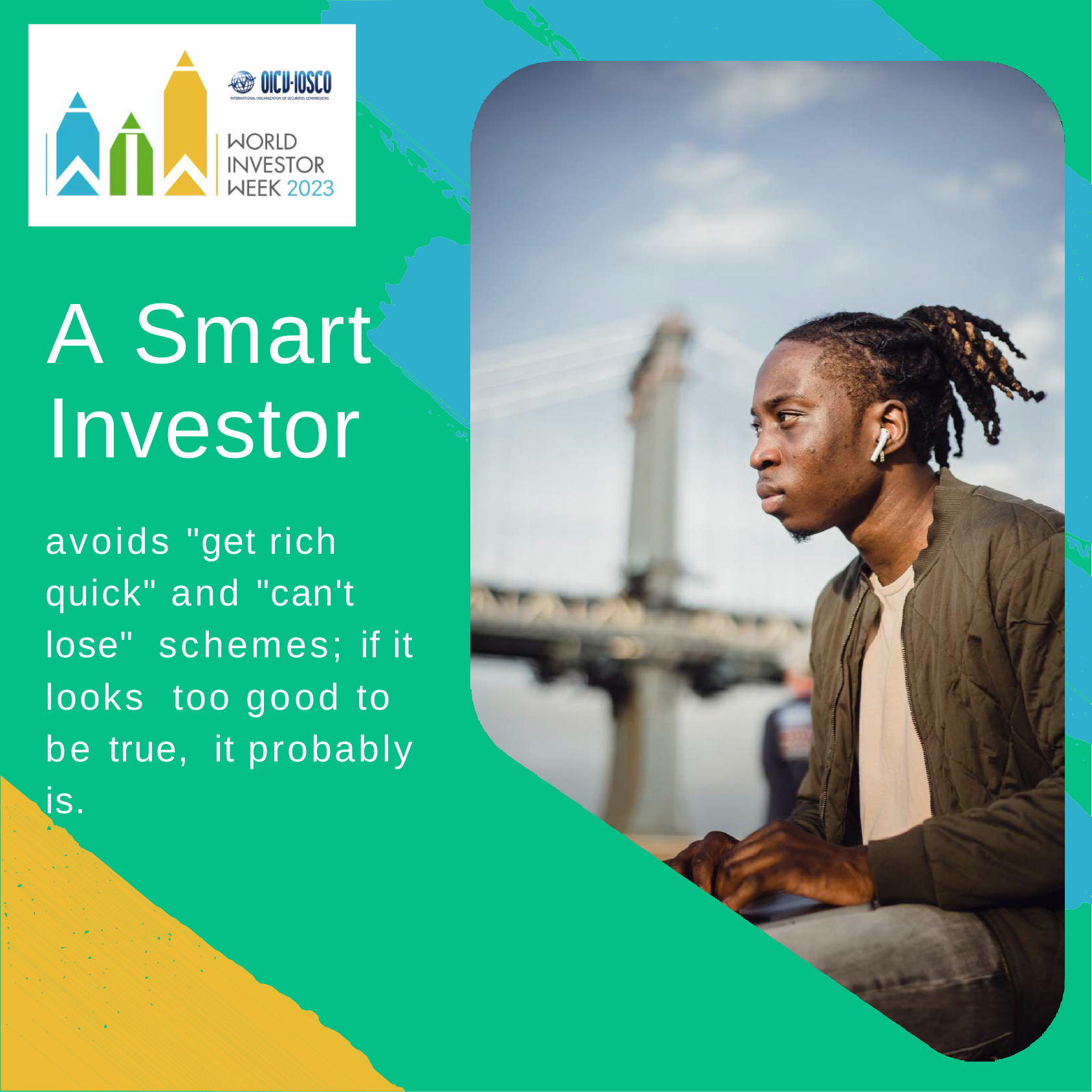

# A Smart  Investor
avoids "get rich  quick" and "can't lose"  schemes; if it looks  too good to be true,  it probably is.